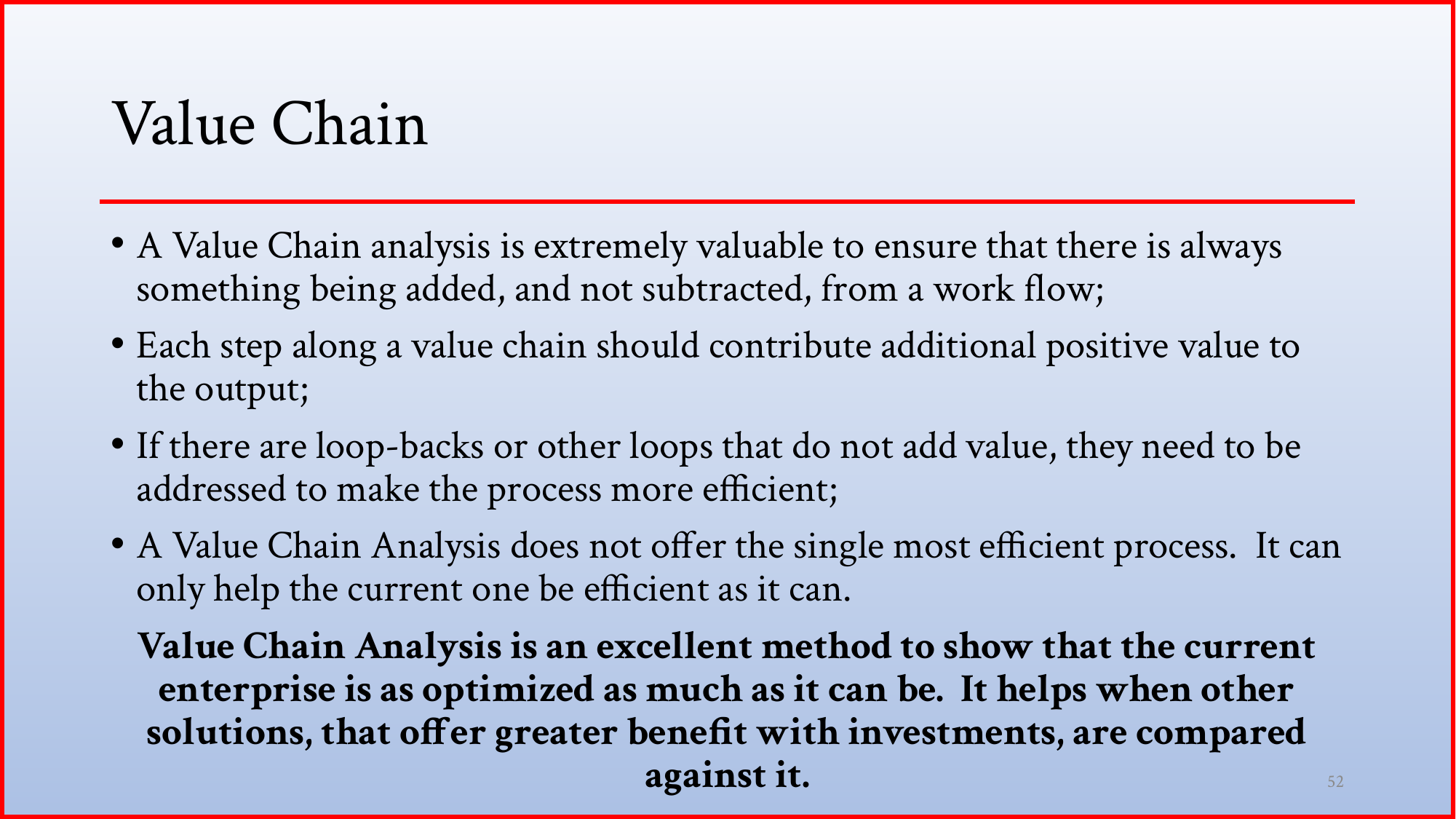

# Value Chain
A Value Chain analysis is extremely valuable to ensure that there is always something being added, and not subtracted, from a work flow;
Each step along a value chain should contribute additional positive value to the output;
If there are loop-backs or other loops that do not add value, they need to be addressed to make the process more efficient;
A Value Chain Analysis does not offer the single most efficient process.  It can only help the current one be efficient as it can.
Value Chain Analysis is an excellent method to show that the current enterprise is as optimized as much as it can be.  It helps when other solutions, that offer greater benefit with investments, are compared against it.
52